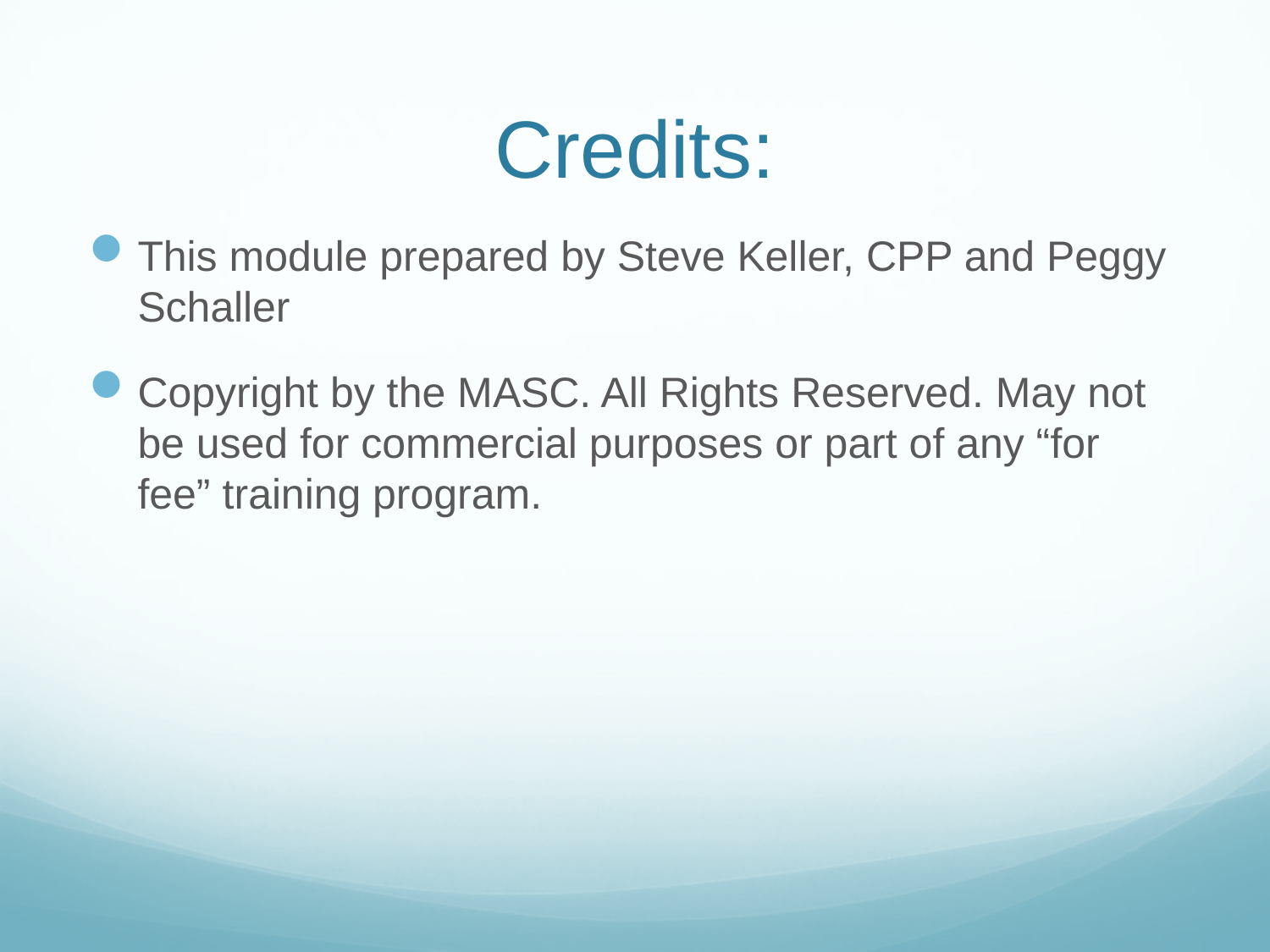

# Credits:
This module prepared by Steve Keller, CPP and Peggy Schaller
Copyright by the MASC. All Rights Reserved. May not be used for commercial purposes or part of any “for fee” training program.